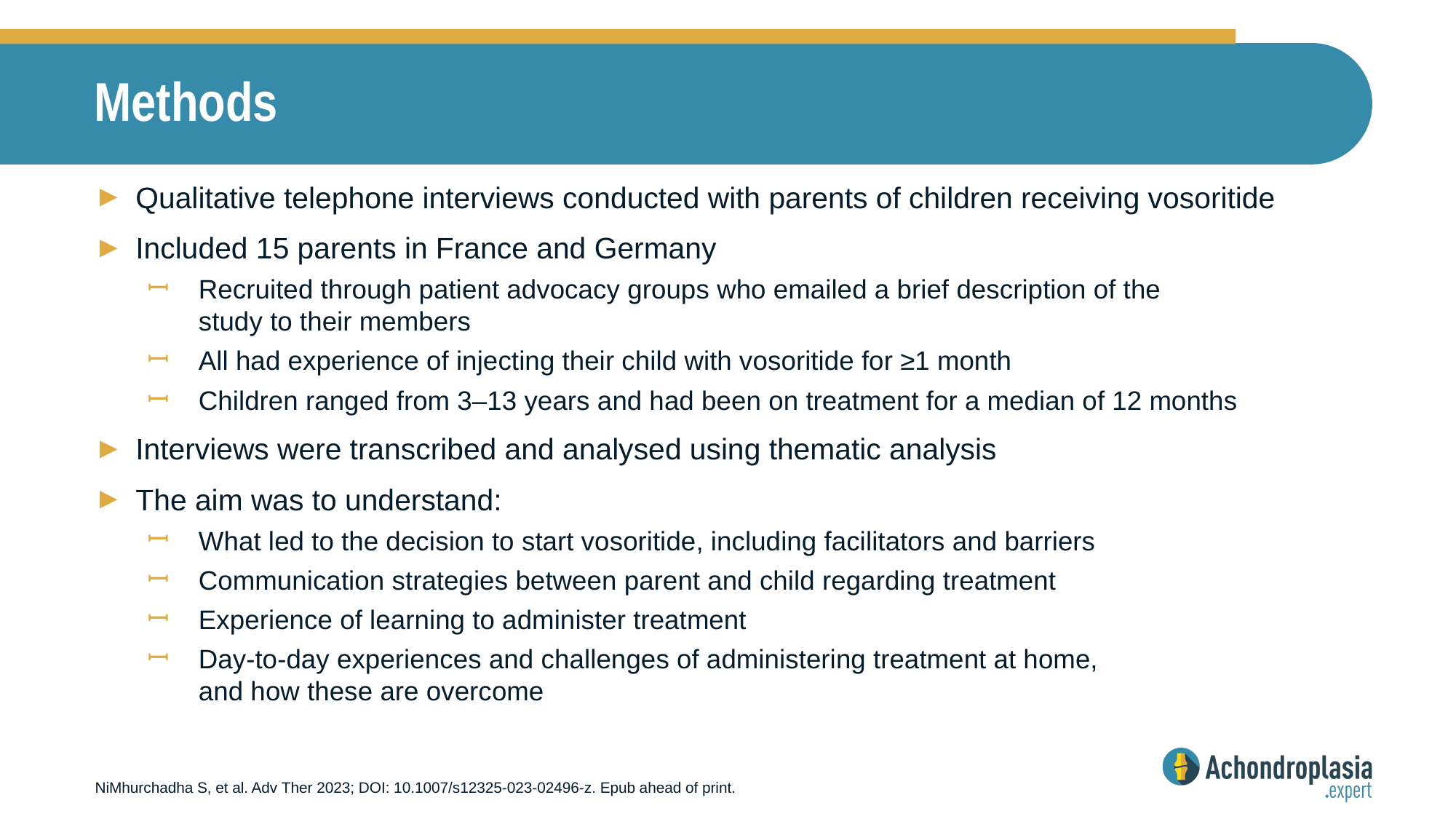

# Methods
Qualitative telephone interviews conducted with parents of children receiving vosoritide
Included 15 parents in France and Germany
Recruited through patient advocacy groups who emailed a brief description of the
study to their members
All had experience of injecting their child with vosoritide for ≥1 month
Children ranged from 3–13 years and had been on treatment for a median of 12 months
Interviews were transcribed and analysed using thematic analysis
The aim was to understand:
What led to the decision to start vosoritide, including facilitators and barriers
Communication strategies between parent and child regarding treatment
Experience of learning to administer treatment
Day-to-day experiences and challenges of administering treatment at home,
and how these are overcome
NiMhurchadha S, et al. Adv Ther 2023; DOI: 10.1007/s12325-023-02496-z. Epub ahead of print.